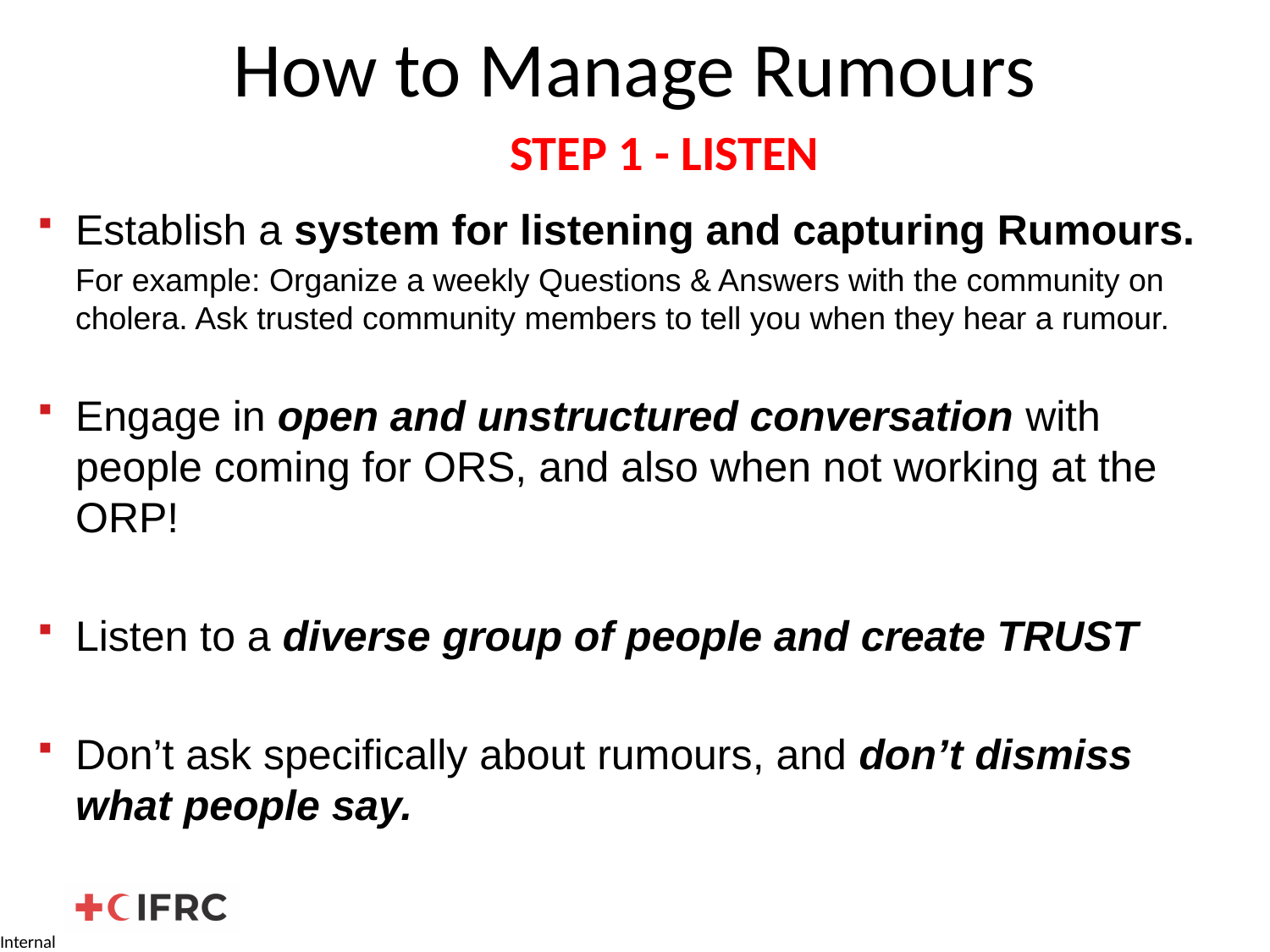

How to Manage Rumours
# STEP 1 - LISTEN
Establish a system for listening and capturing Rumours.
For example: Organize a weekly Questions & Answers with the community on cholera. Ask trusted community members to tell you when they hear a rumour.

Engage in open and unstructured conversation with people coming for ORS, and also when not working at the ORP!

Listen to a diverse group of people and create TRUST

Don’t ask specifically about rumours, and don’t dismiss what people say.